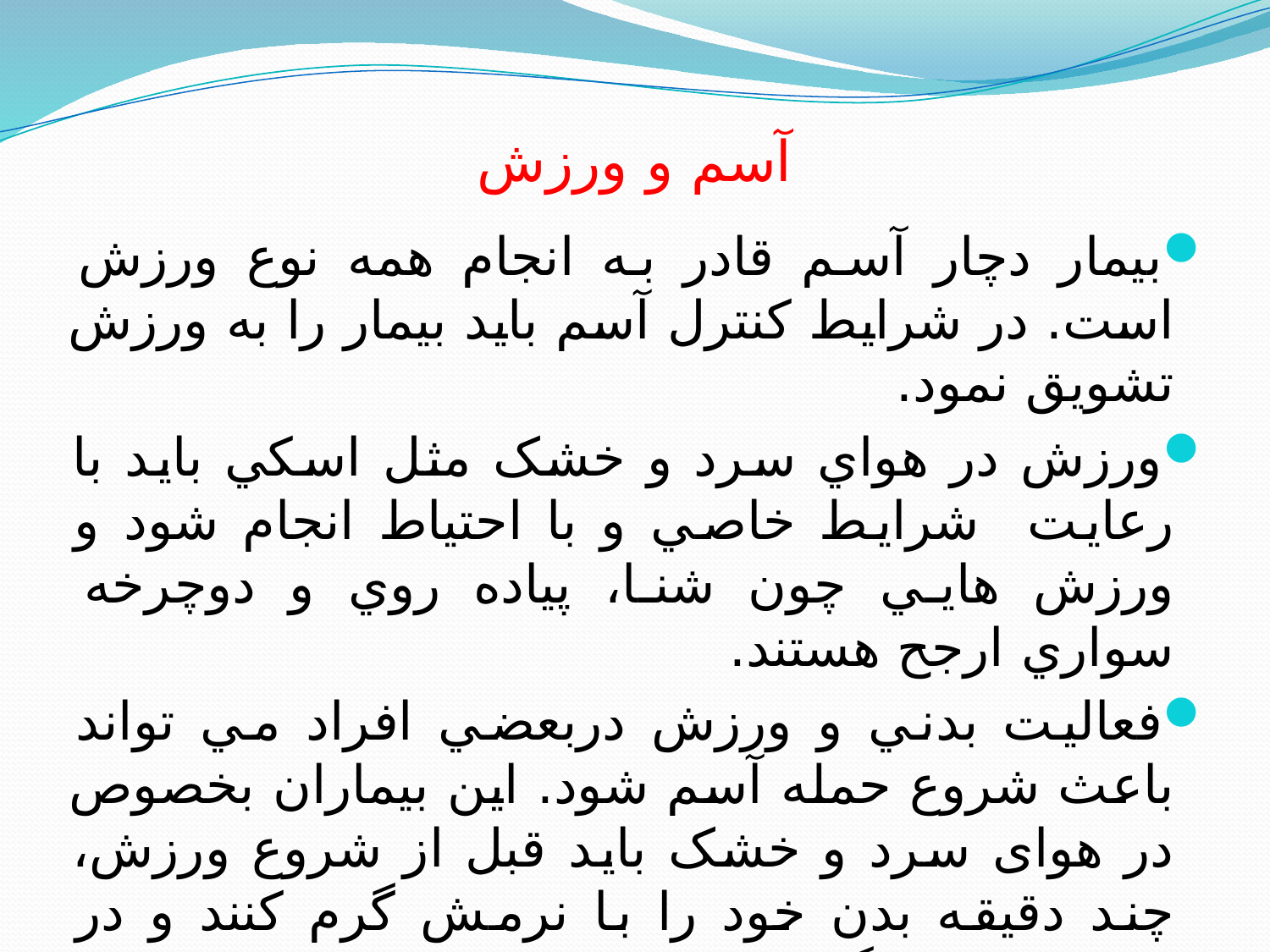

# آسم و ورزش
بيمار دچار آسم قادر به انجام همه نوع ورزش است. در شرايط كنترل آسم بايد بيمار را به ورزش تشويق نمود.
ورزش در هواي سرد و خشک مثل اسكي بايد با رعايت  شرايط خاصي و با احتياط انجام شود و ورزش هايي چون شنا، پياده روي و دوچرخه سواري ارجح هستند.
فعاليت بدني و ورزش دربعضي افراد مي تواند باعث شروع حمله آسم شود. این بیماران بخصوص در هوای سرد و خشک باید قبل از شروع ورزش، چند دقيقه بدن خود را با نرمش گرم كنند و در صورتي كه هنگام ورزش دچار علايم مي شوند بايد نيم ساعت قبل از ورزش  داروي سالبوتامول را دريافت نمايند.